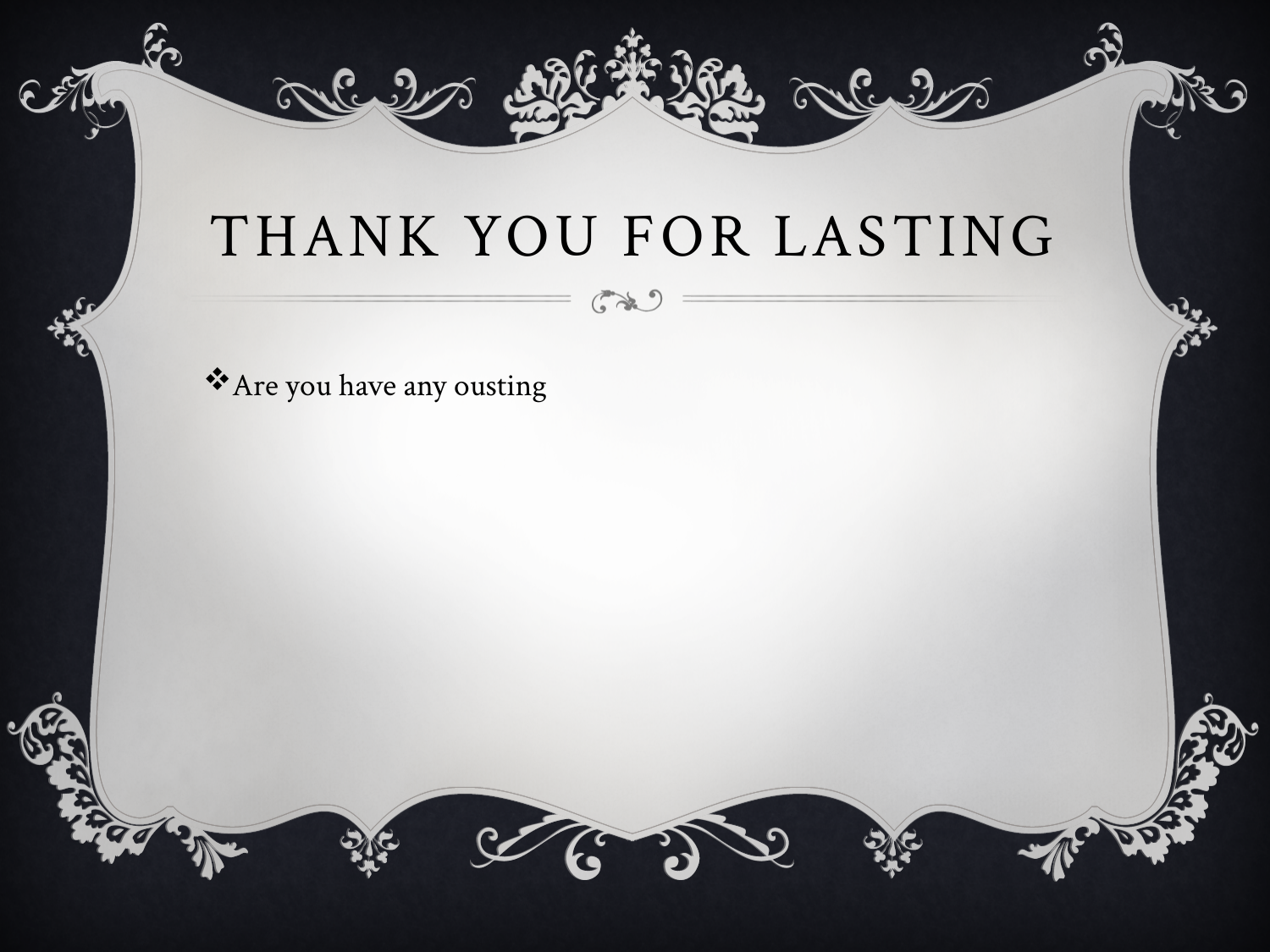

# Thank you for lasting
Are you have any ousting